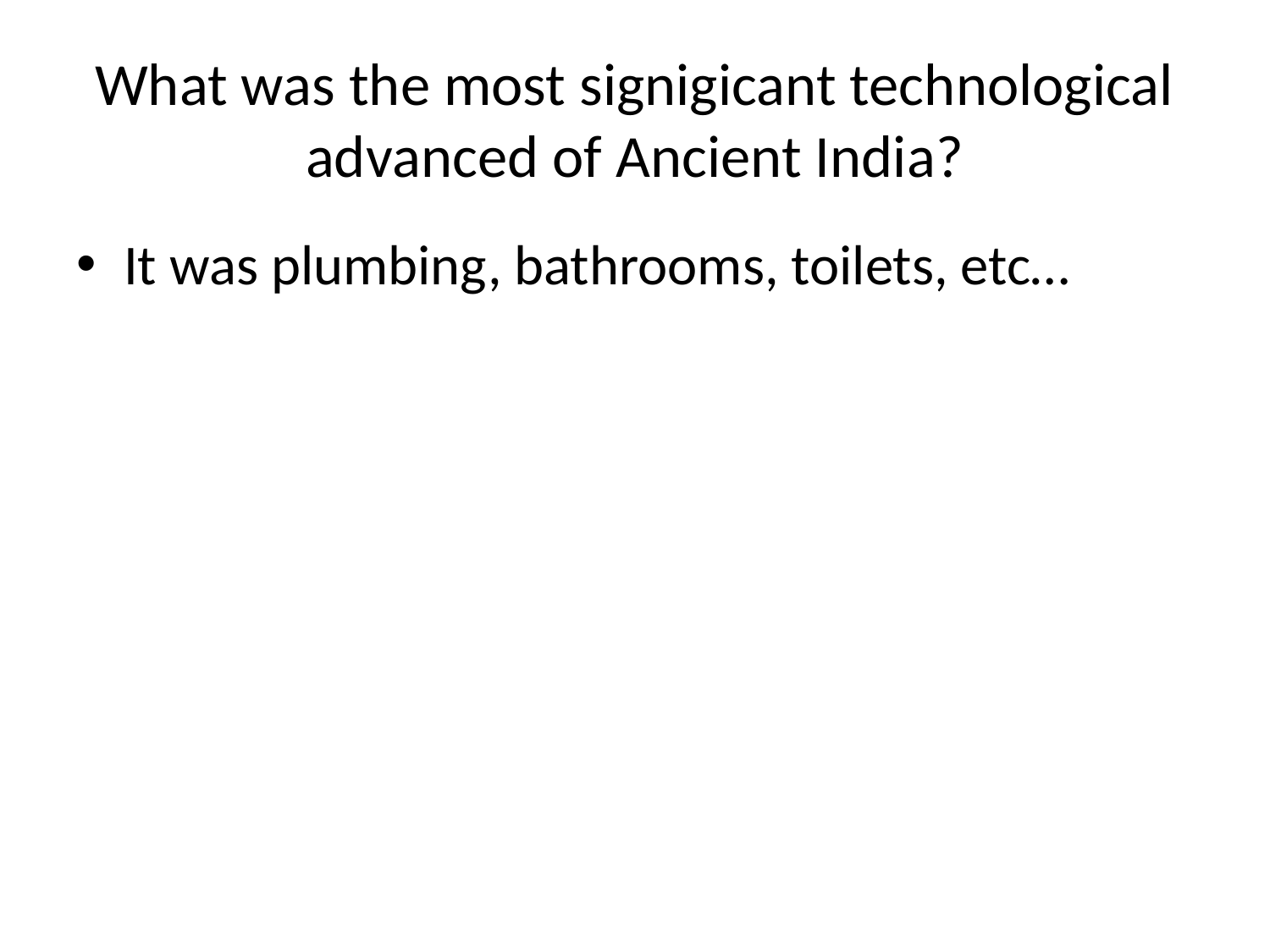

# What was the most signigicant technological advanced of Ancient India?
It was plumbing, bathrooms, toilets, etc…